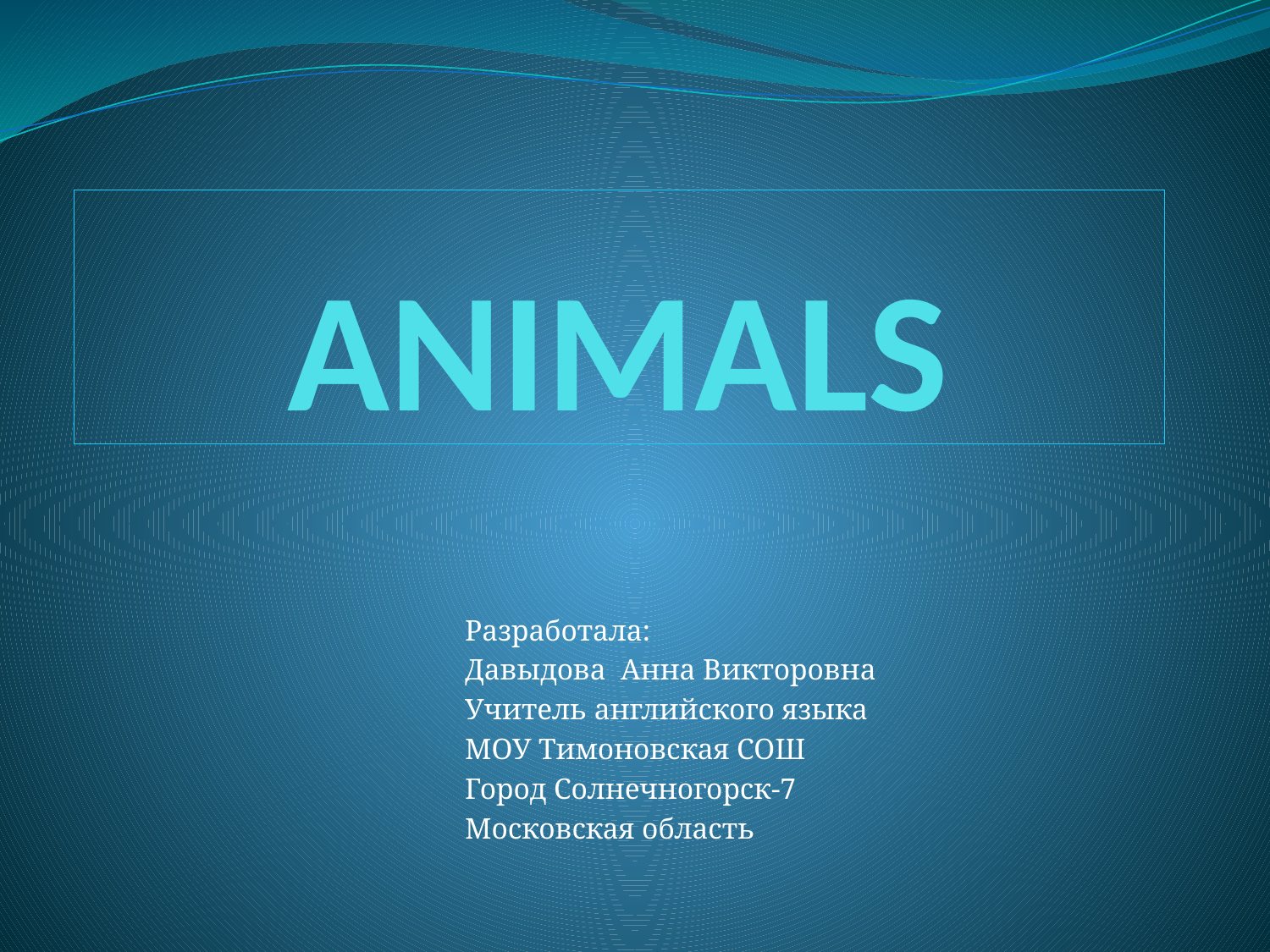

# ANIMALS
Разработала:
Давыдова  Анна Викторовна
Учитель английского языка
МОУ Тимоновская СОШ
Город Солнечногорск-7
Московская область